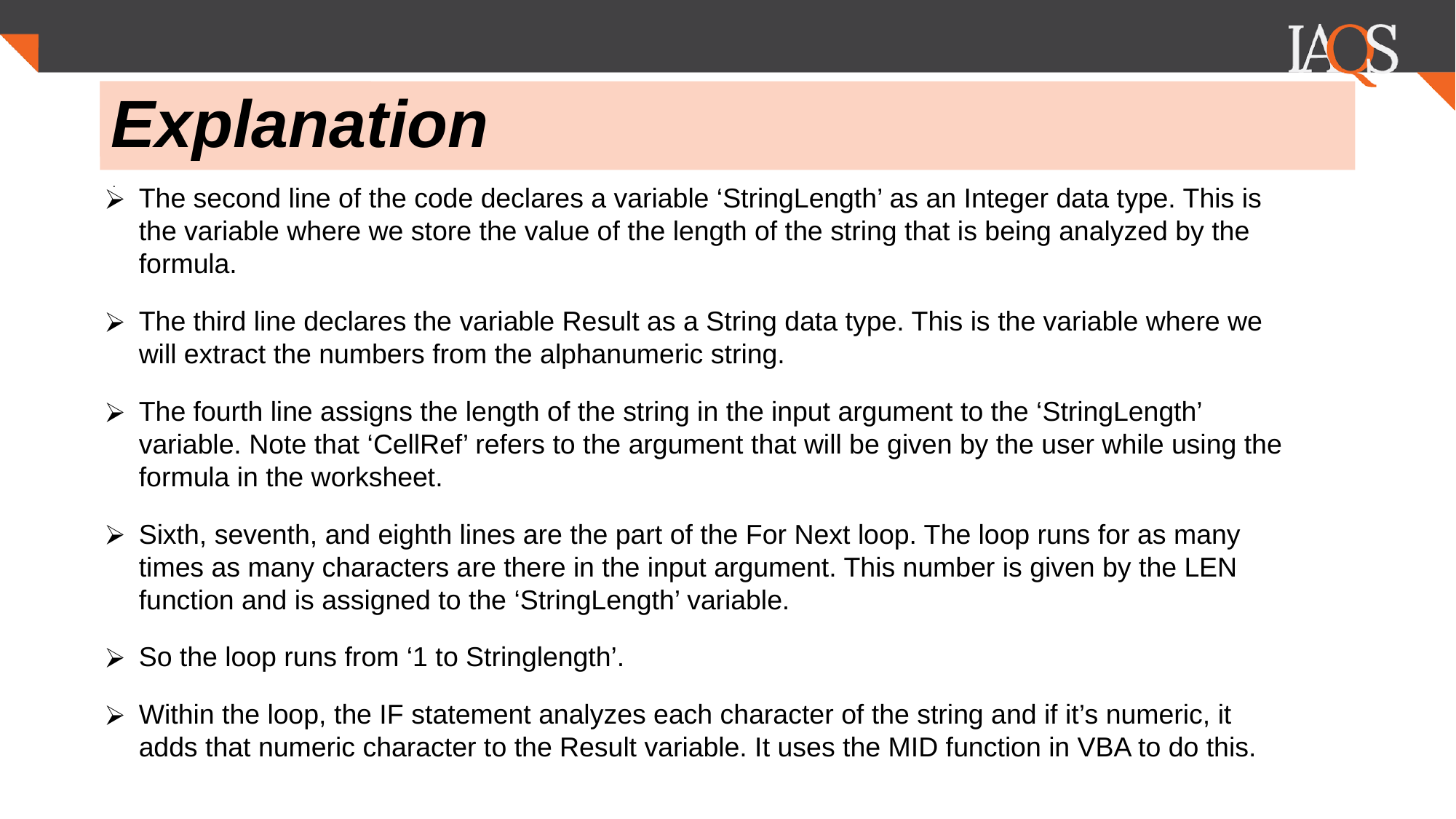

# Explanation

.
The second line of the code declares a variable ‘StringLength’ as an Integer data type. This is the variable where we store the value of the length of the string that is being analyzed by the formula.
The third line declares the variable Result as a String data type. This is the variable where we will extract the numbers from the alphanumeric string.
The fourth line assigns the length of the string in the input argument to the ‘StringLength’ variable. Note that ‘CellRef’ refers to the argument that will be given by the user while using the formula in the worksheet.
Sixth, seventh, and eighth lines are the part of the For Next loop. The loop runs for as many times as many characters are there in the input argument. This number is given by the LEN function and is assigned to the ‘StringLength’ variable.
So the loop runs from ‘1 to Stringlength’.
Within the loop, the IF statement analyzes each character of the string and if it’s numeric, it adds that numeric character to the Result variable. It uses the MID function in VBA to do this.